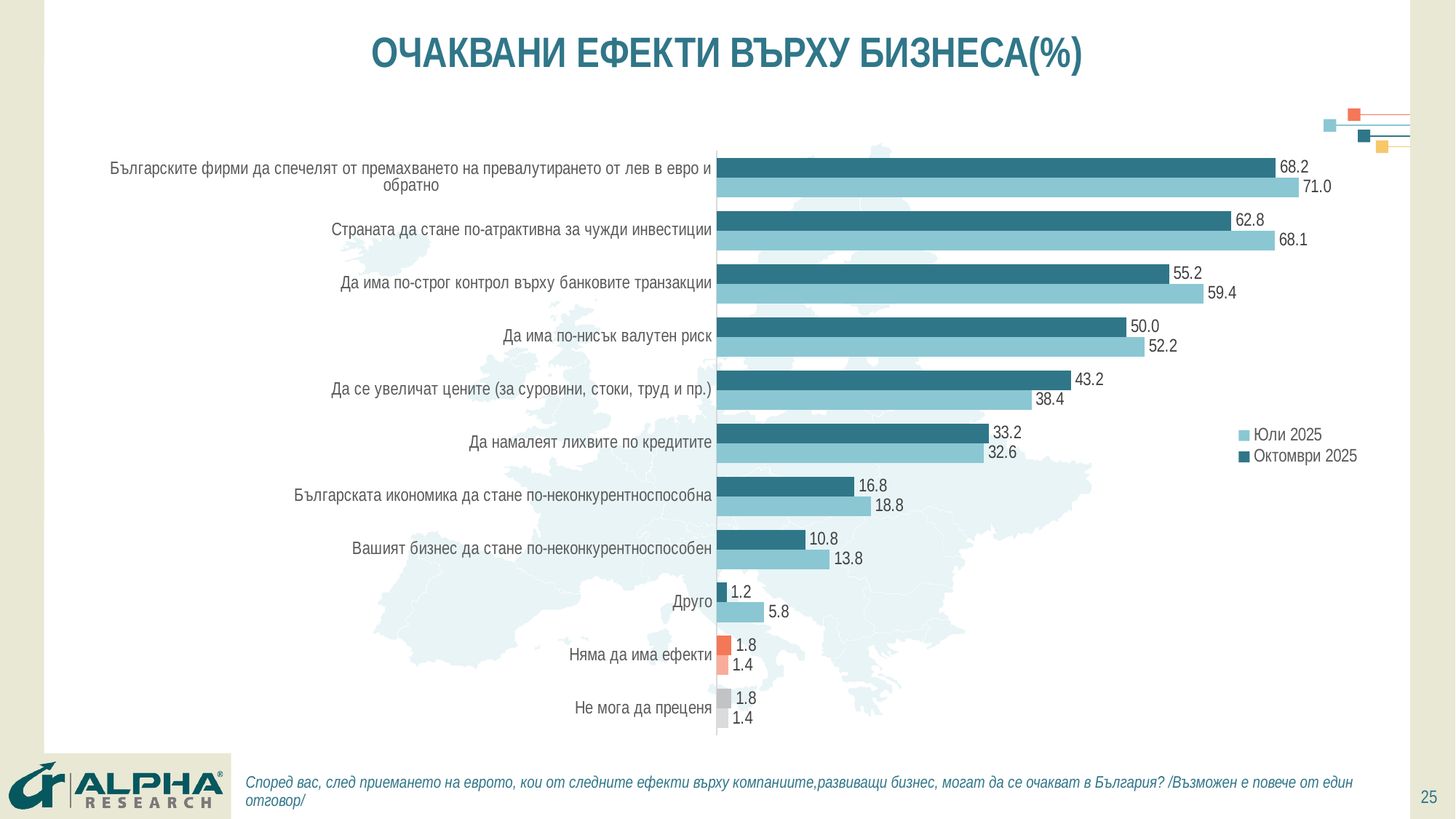

# ОЧАКВАНИ ЕФЕКТИ ВЪРХУ БИЗНЕСА(%)

### Chart

| Category | Октомври 2025 | Юли 2025 |
|---|---|---|
| Българските фирми да спечелят от премахването на превалутирането от лев в евро и обратно | 68.2 | 71.0 |
| Страната да стане по-атрактивна за чужди инвестиции | 62.8 | 68.10000000000001 |
| Да има по-строг контрол върху банковите транзакции | 55.2 | 59.4 |
| Да има по-нисък валутен риск | 50.0 | 52.2 |
| Да се увеличат цените (за суровини, стоки, труд и пр.) | 43.2 | 38.4 |
| Да намалеят лихвите по кредитите | 33.2 | 32.6 |
| Българската икономика да стане по-неконкурентноспособна | 16.8 | 18.8 |
| Вашият бизнес да стане по-неконкурентноспособен | 10.8 | 13.8 |
| Друго | 1.2 | 5.800000000000001 |
| Няма да има ефекти | 1.7999999999999998 | 1.4000000000000001 |
| Не мога да преценя | 1.7999999999999998 | 1.4000000000000001 |
Според вас, след приемането на еврото, кои от следните ефекти върху компаниите,развиващи бизнес, могат да се очакват в България? /Възможен е повече от един отговор/
25